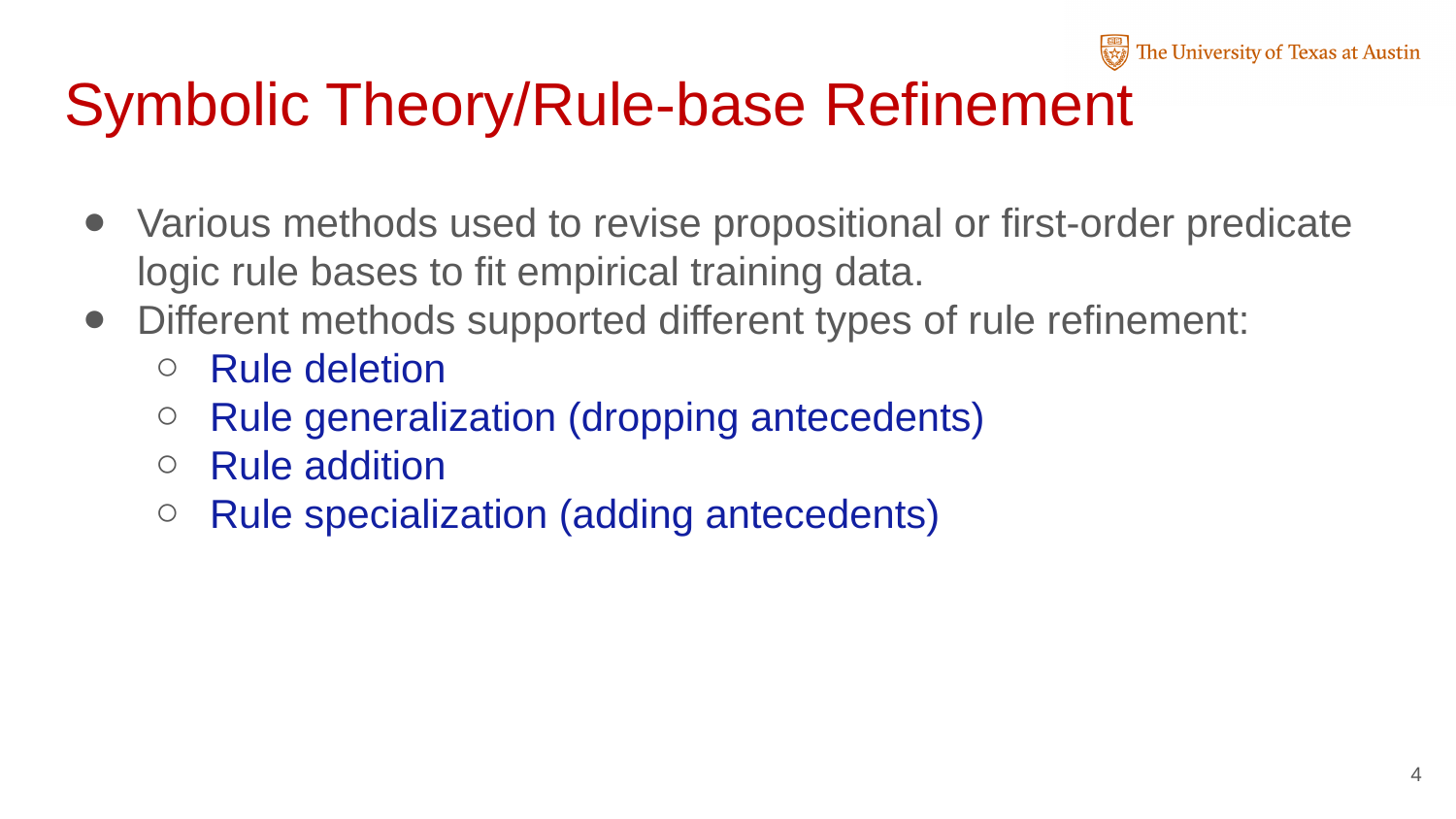

# Symbolic Theory/Rule-base Refinement
Various methods used to revise propositional or first-order predicate logic rule bases to fit empirical training data.
Different methods supported different types of rule refinement:
Rule deletion
Rule generalization (dropping antecedents)
Rule addition
Rule specialization (adding antecedents)
4